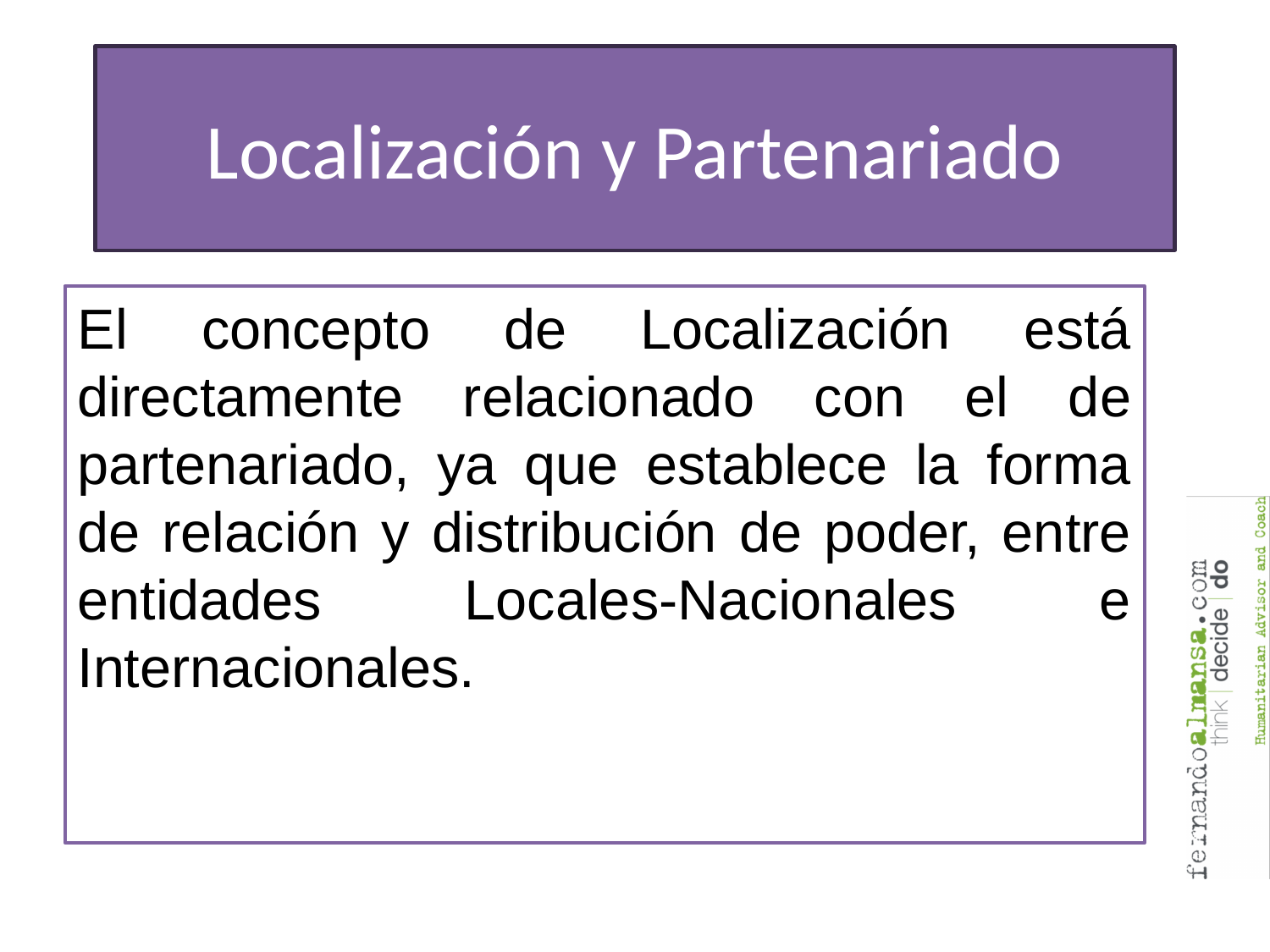

# Localización y Partenariado
El concepto de Localización está directamente relacionado con el de partenariado, ya que establece la forma de relación y distribución de poder, entre entidades Locales-Nacionales e Internacionales.